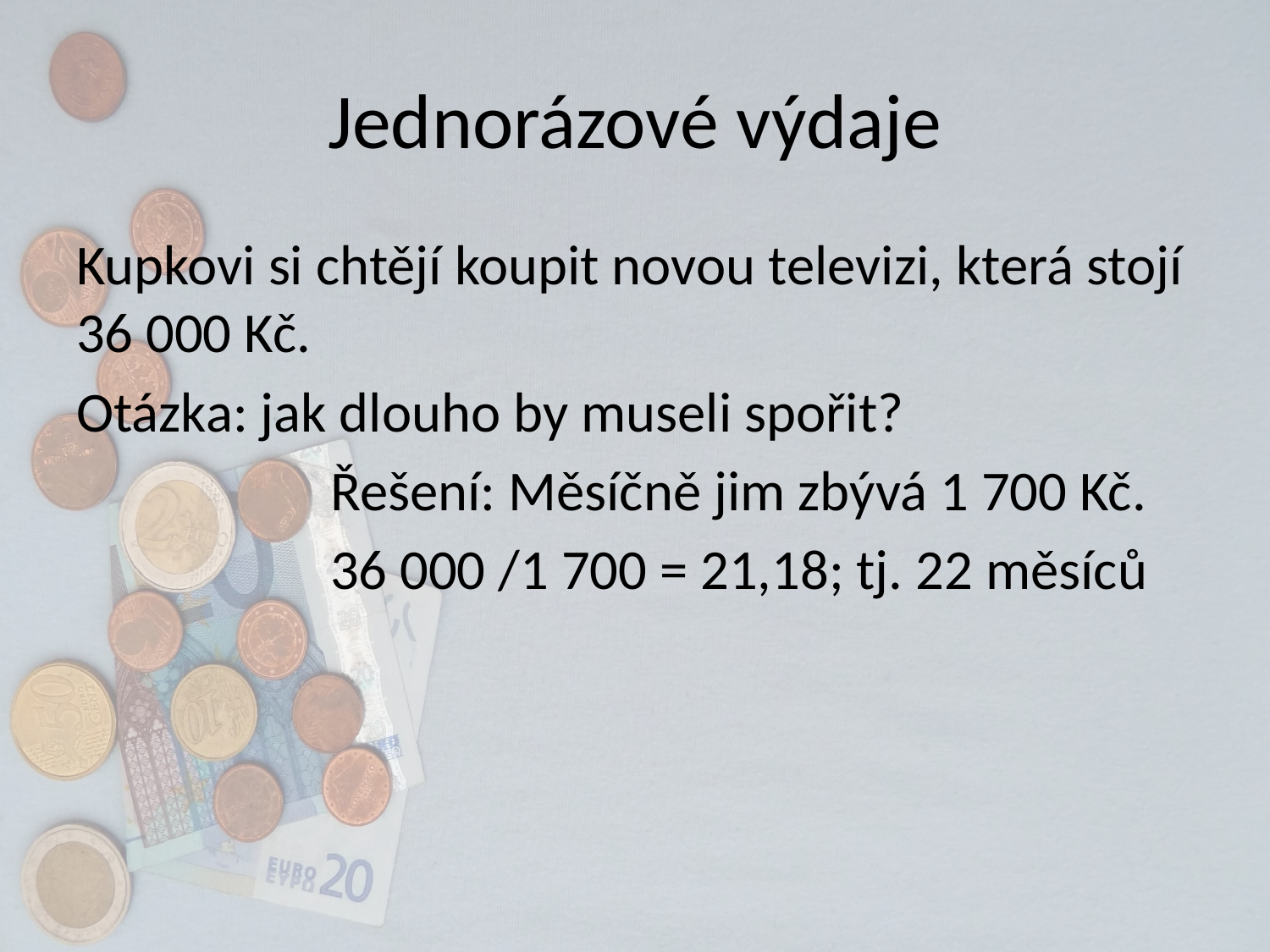

# Jednorázové výdaje
Kupkovi si chtějí koupit novou televizi, která stojí 36 000 Kč.
Otázka: jak dlouho by museli spořit?
		Řešení: Měsíčně jim zbývá 1 700 Kč.
		36 000 /1 700 = 21,18; tj. 22 měsíců